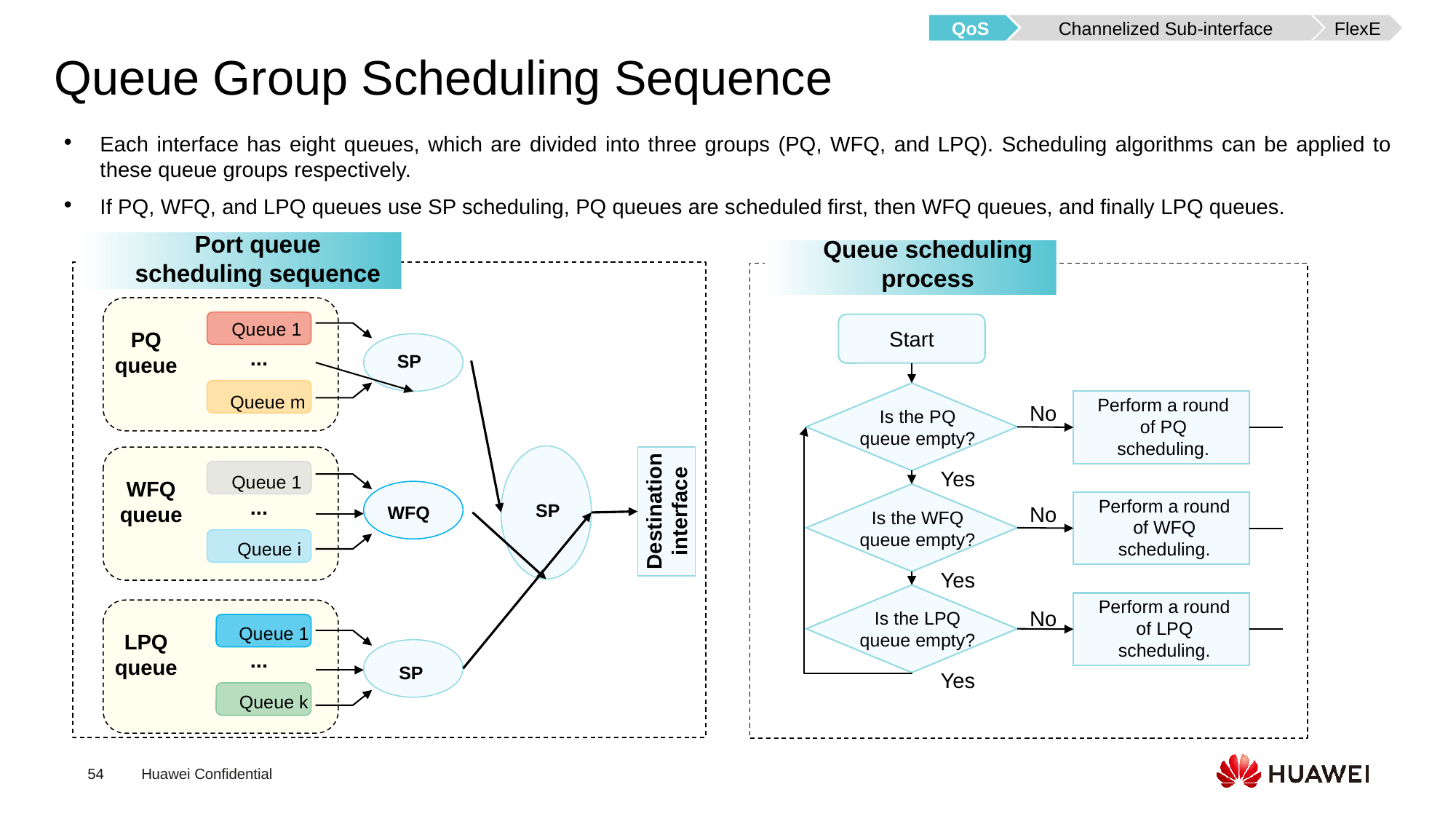

Channelized Sub-interface
QoS
FlexE
# Queue Group Scheduling Sequence
Each interface has eight queues, which are divided into three groups (PQ, WFQ, and LPQ). Scheduling algorithms can be applied to these queue groups respectively.
If PQ, WFQ, and LPQ queues use SP scheduling, PQ queues are scheduled first, then WFQ queues, and finally LPQ queues.

Queue scheduling process

Port queue scheduling sequence

Queue 1

...

SP
PQ queue

Queue m

Destination
interface

SP

Queue 1
WFQ

...
WFQ queue

Queue i

Queue 1

...
LPQ queue

SP

Queue k

Start

Is the PQ queue empty?

Perform a round of PQ scheduling.

No
Yes

Is the WFQ queue empty?

Perform a round of WFQ scheduling.

No
Yes

Is the LPQ queue empty?

Perform a round of LPQ scheduling.

No
Yes